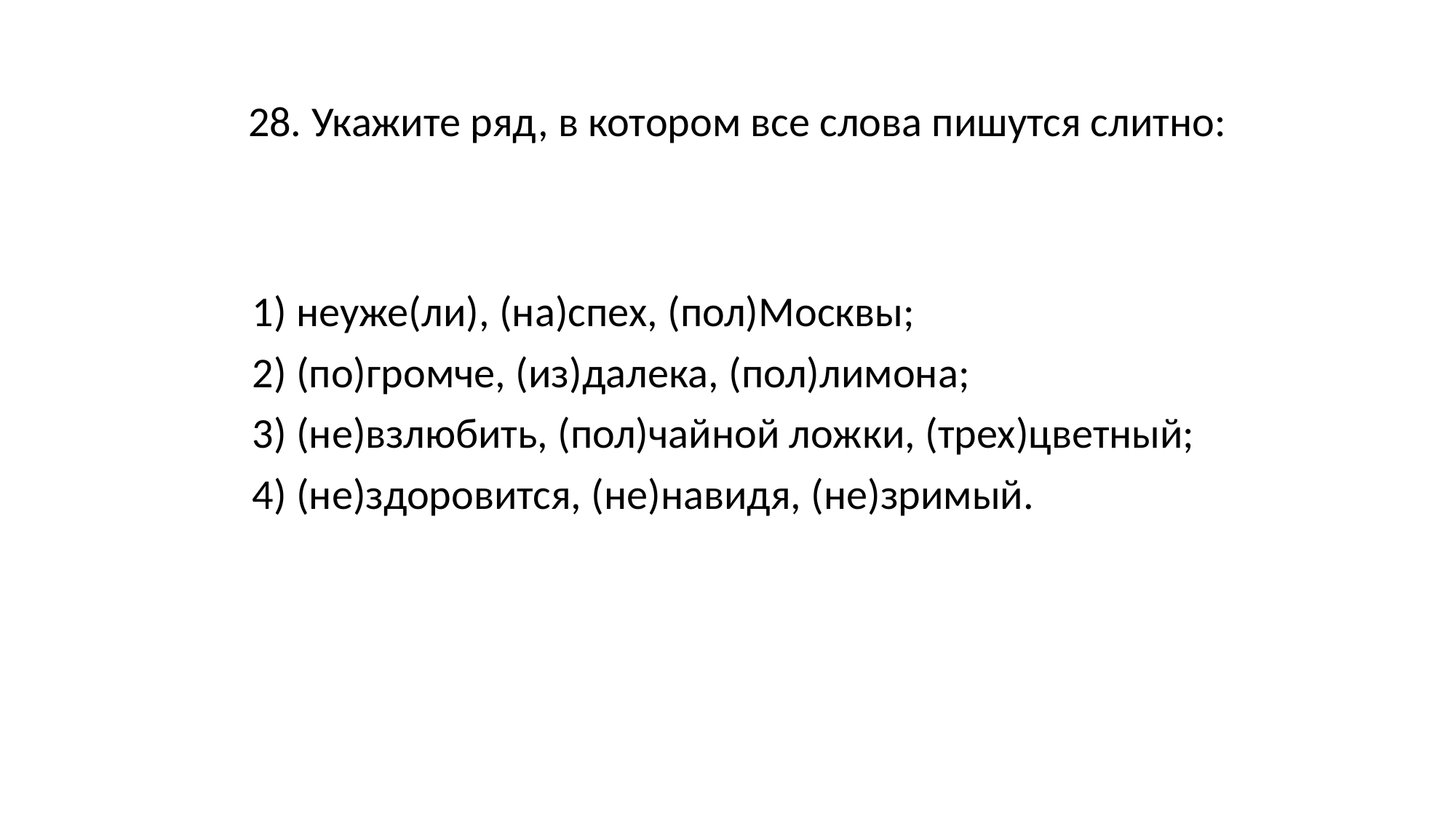

# 28. Укажите ряд, в котором все слова пишутся слитно:
1) неуже(ли), (на)спех, (пол)Москвы;
2) (по)громче, (из)далека, (пол)лимона;
3) (не)взлюбить, (пол)чайной ложки, (трех)цветный;
4) (не)здоровится, (не)навидя, (не)зримый.